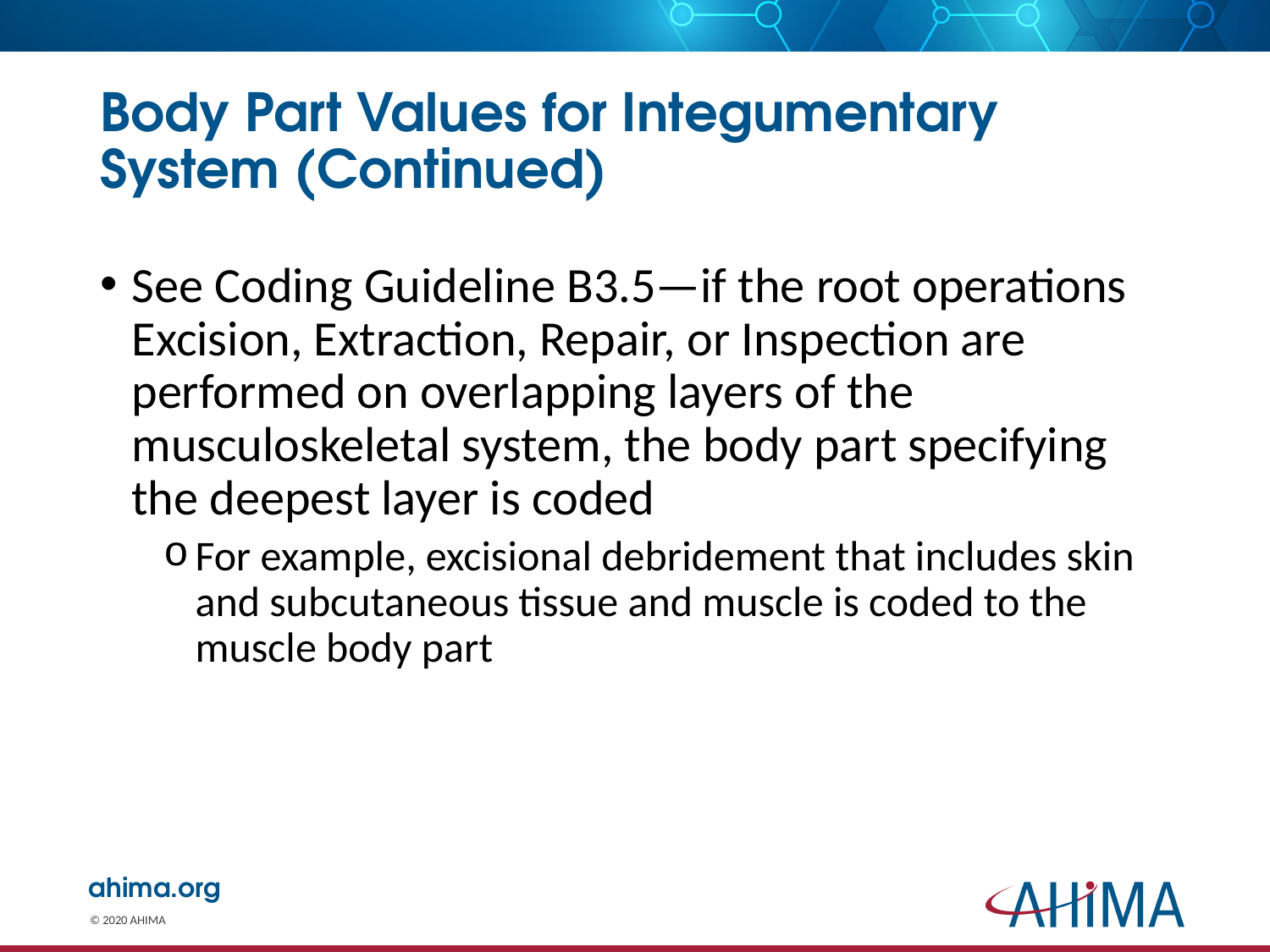

# Body Part Values for Integumentary System (Continued)
See Coding Guideline B3.5—if the root operations Excision, Extraction, Repair, or Inspection are performed on overlapping layers of the musculoskeletal system, the body part specifying the deepest layer is coded
For example, excisional debridement that includes skin and subcutaneous tissue and muscle is coded to the muscle body part